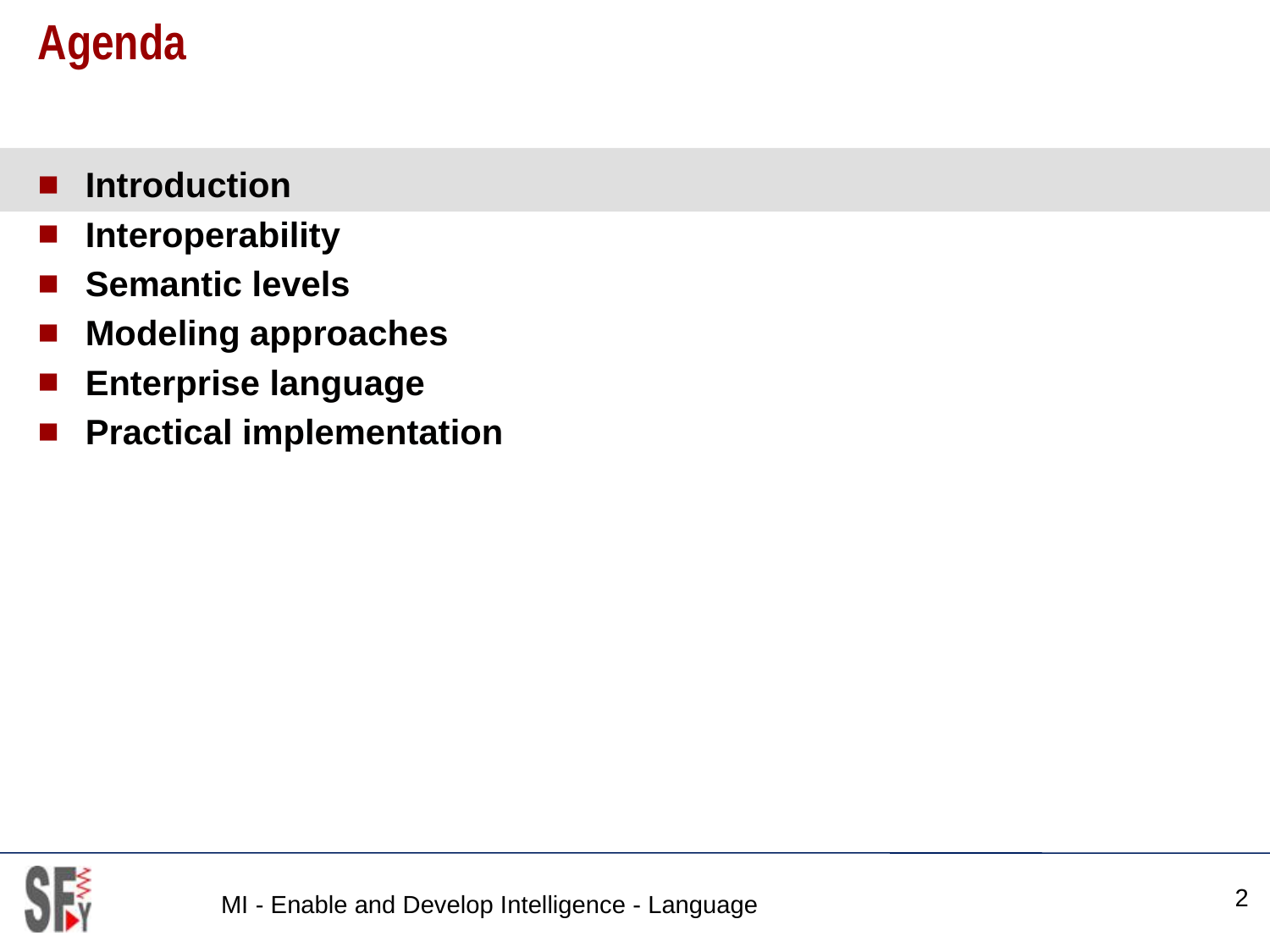

# Agenda

Introduction
Interoperability
Semantic levels
Modeling approaches
Enterprise language
Practical implementation
2
MI - Enable and Develop Intelligence - Language